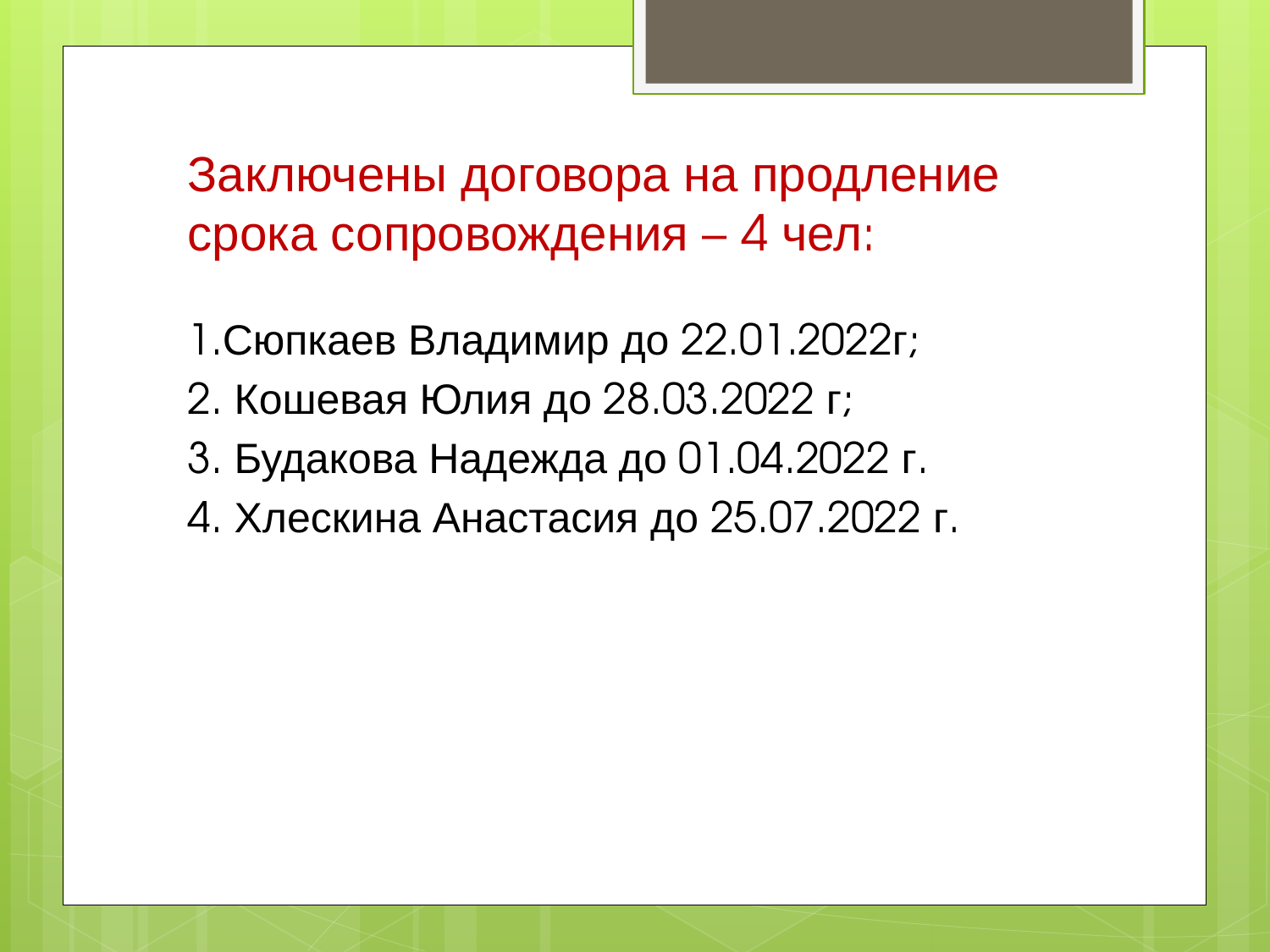

# Заключены договора на продление срока сопровождения – 4 чел:
1.Сюпкаев Владимир до 22.01.2022г;
2. Кошевая Юлия до 28.03.2022 г;
3. Будакова Надежда до 01.04.2022 г.
4. Хлескина Анастасия до 25.07.2022 г.